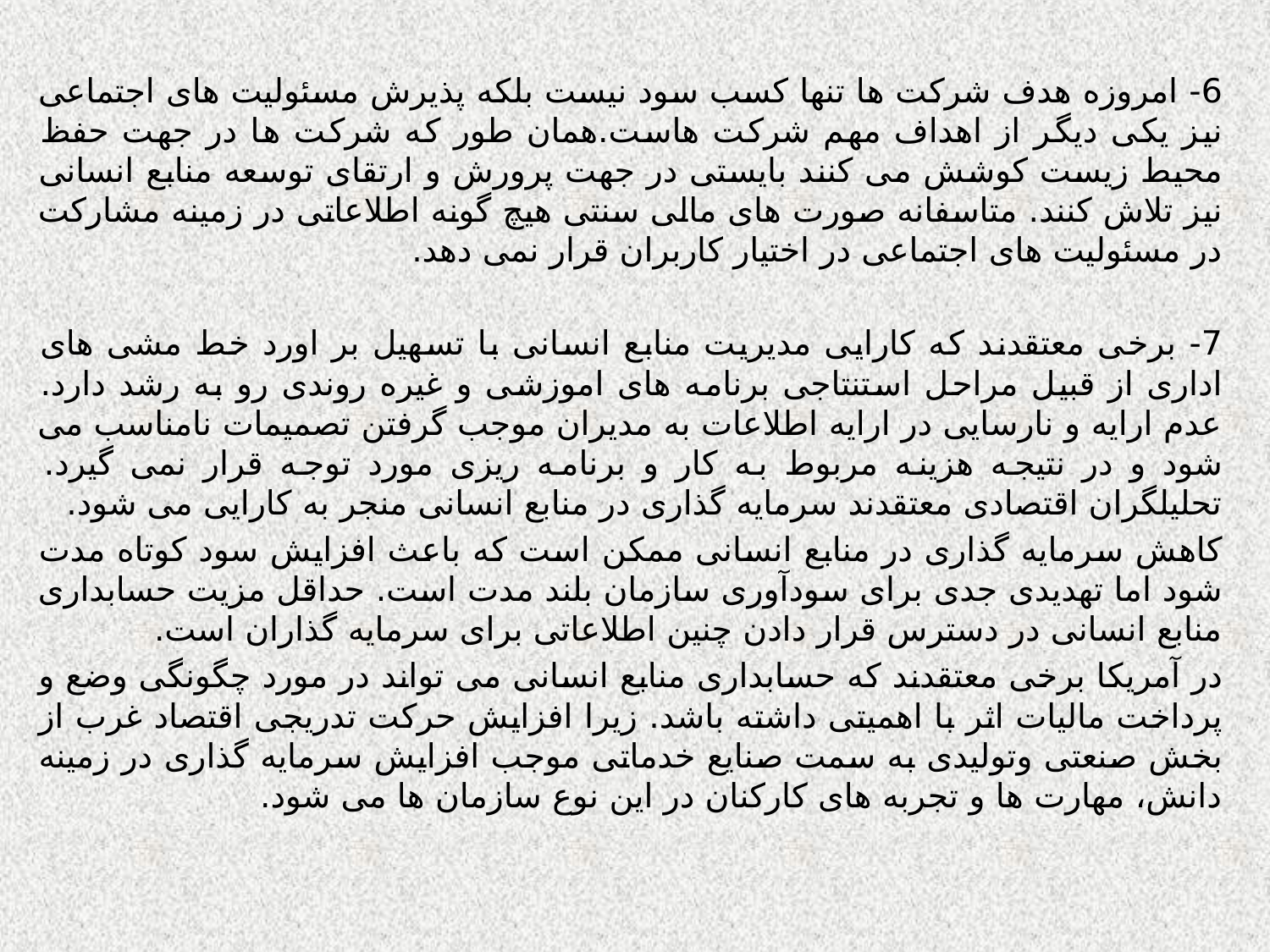

6- امروزه هدف شرکت ها تنها کسب سود نیست بلکه پذیرش مسئولیت های اجتماعی نیز یکی دیگر از اهداف مهم شرکت هاست.همان طور که شرکت ها در جهت حفظ محیط زیست کوشش می کنند بایستی در جهت پرورش و ارتقای توسعه منابع انسانی نیز تلاش کنند. متاسفانه صورت های مالی سنتی هیچ گونه اطلاعاتی در زمینه مشارکت در مسئولیت های اجتماعی در اختیار کاربران قرار نمی دهد.

7- برخی معتقدند که کارایی مدیریت منابع انسانی با تسهیل بر اورد خط مشی های اداری از قبیل مراحل استنتاجی برنامه های اموزشی و غیره روندی رو به رشد دارد. عدم ارایه و نارسایی در ارایه اطلاعات به مدیران موجب گرفتن تصمیمات نامناسب می شود و در نتیجه هزینه مربوط به کار و برنامه ریزی مورد توجه قرار نمی گیرد. تحلیلگران اقتصادی معتقدند سرمایه گذاری در منابع انسانی منجر به کارایی می شود.
کاهش سرمایه گذاری در منابع انسانی ممکن است که باعث افزایش سود کوتاه مدت شود اما تهدیدی جدی برای سودآوری سازمان بلند مدت است. حداقل مزیت حسابداری منابع انسانی در دسترس قرار دادن چنین اطلاعاتی برای سرمایه گذاران است.
در آمریکا برخی معتقدند که حسابداری منابع انسانی می تواند در مورد چگونگی وضع و پرداخت مالیات اثر با اهمیتی داشته باشد. زیرا افزایش حرکت تدریجی اقتصاد غرب از بخش صنعتی وتولیدی به سمت صنایع خدماتی موجب افزایش سرمایه گذاری در زمینه دانش، مهارت ها و تجربه های کارکنان در این نوع سازمان ها می شود.